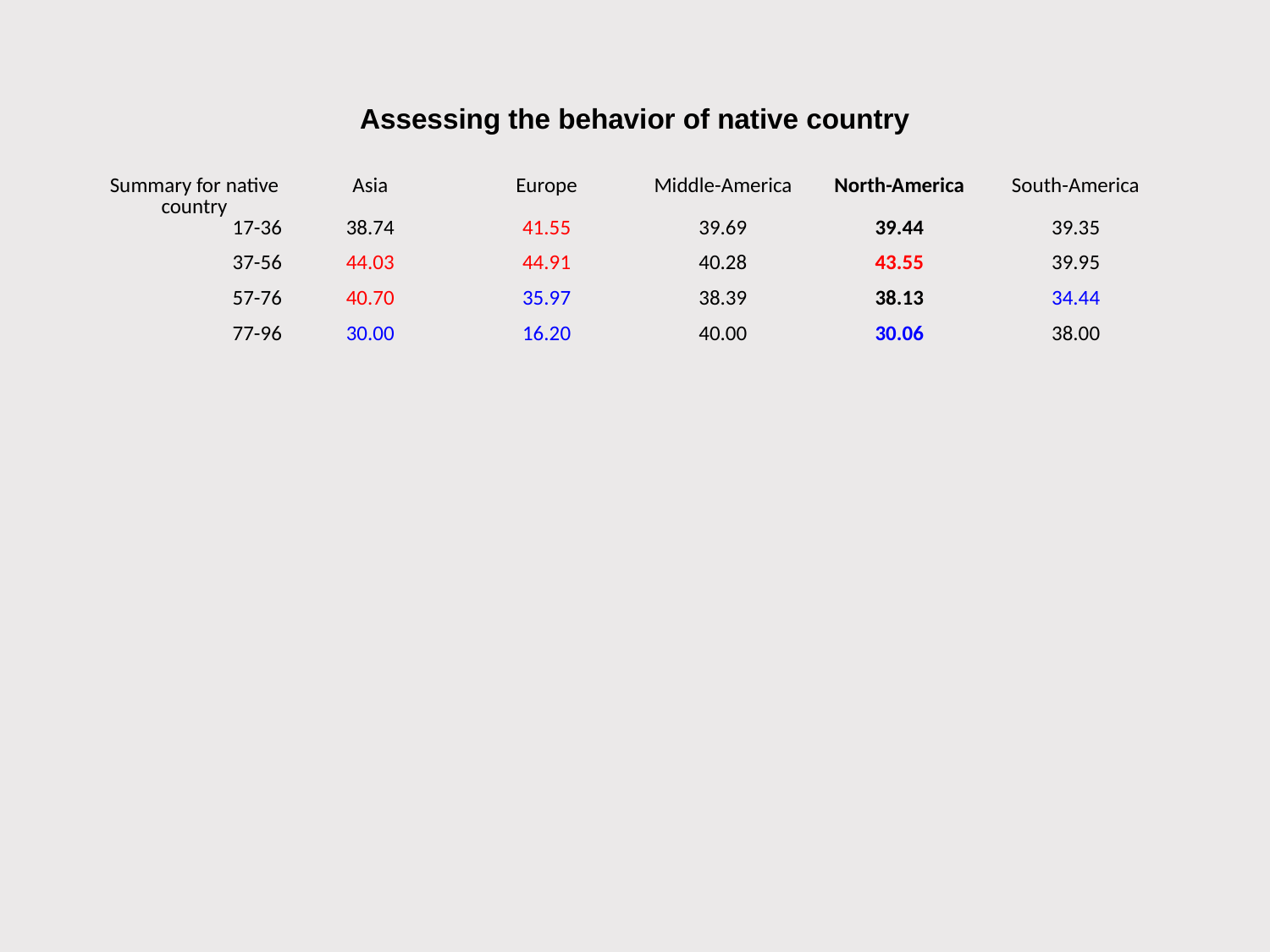

# Assessing the behavior of native country
| Summary for native country | Asia | Europe | Middle-America | North-America | South-America |
| --- | --- | --- | --- | --- | --- |
| 17-36 | 38.74 | 41.55 | 39.69 | 39.44 | 39.35 |
| 37-56 | 44.03 | 44.91 | 40.28 | 43.55 | 39.95 |
| 57-76 | 40.70 | 35.97 | 38.39 | 38.13 | 34.44 |
| 77-96 | 30.00 | 16.20 | 40.00 | 30.06 | 38.00 |